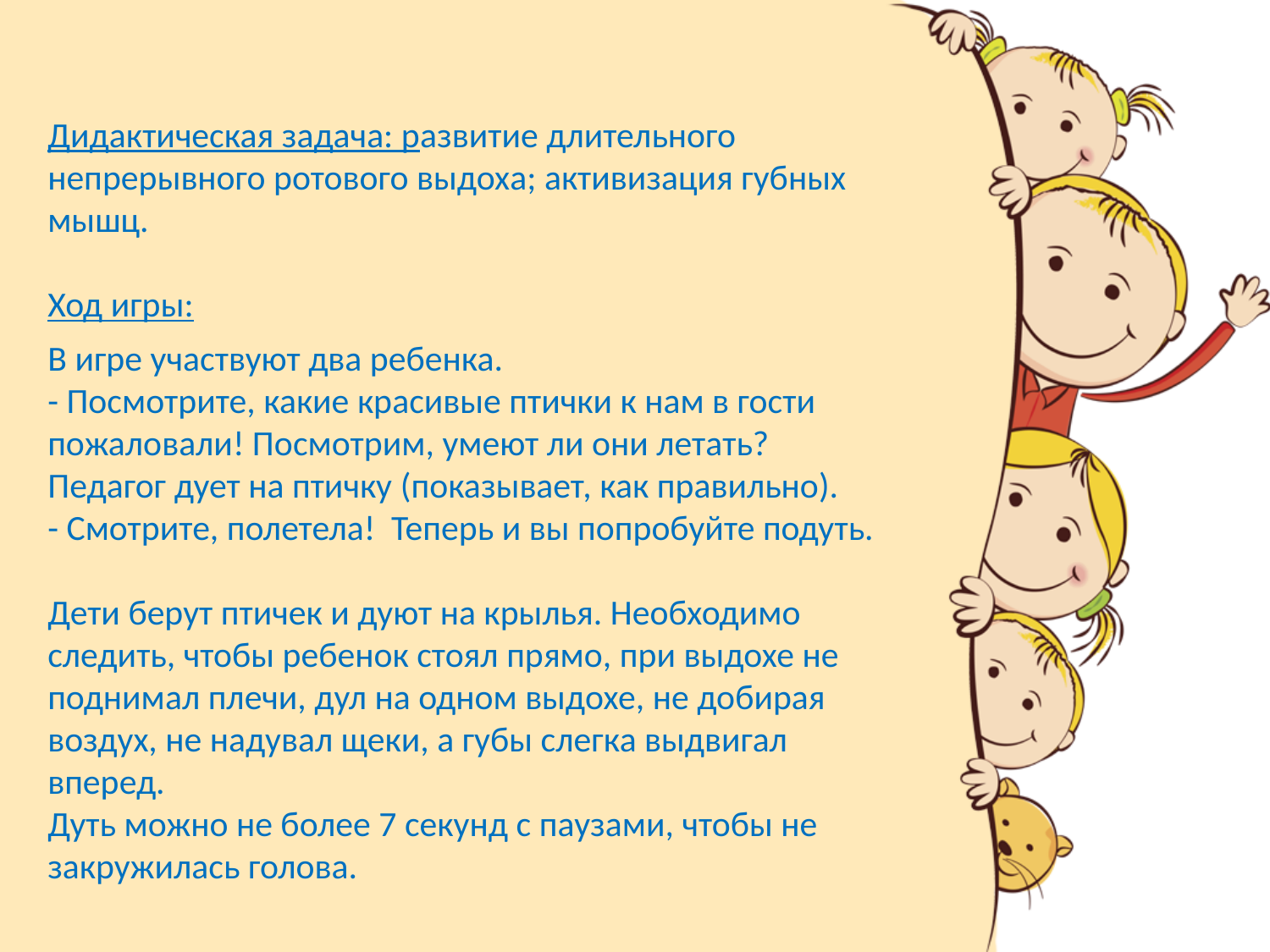

Дидактическая задача: развитие длительного непрерывного ротового выдоха; активизация губных мышц.
Ход игры:
В игре участвуют два ребенка.
- Посмотрите, какие красивые птички к нам в гости пожаловали! Посмотрим, умеют ли они летать?
Педагог дует на птичку (показывает, как правильно).
- Смотрите, полетела!  Теперь и вы попробуйте подуть.
Дети берут птичек и дуют на крылья. Необходимо следить, чтобы ребенок стоял прямо, при выдохе не поднимал плечи, дул на одном выдохе, не добирая воздух, не надувал щеки, а губы слегка выдвигал вперед.
Дуть можно не более 7 секунд с паузами, чтобы не закружилась голова.